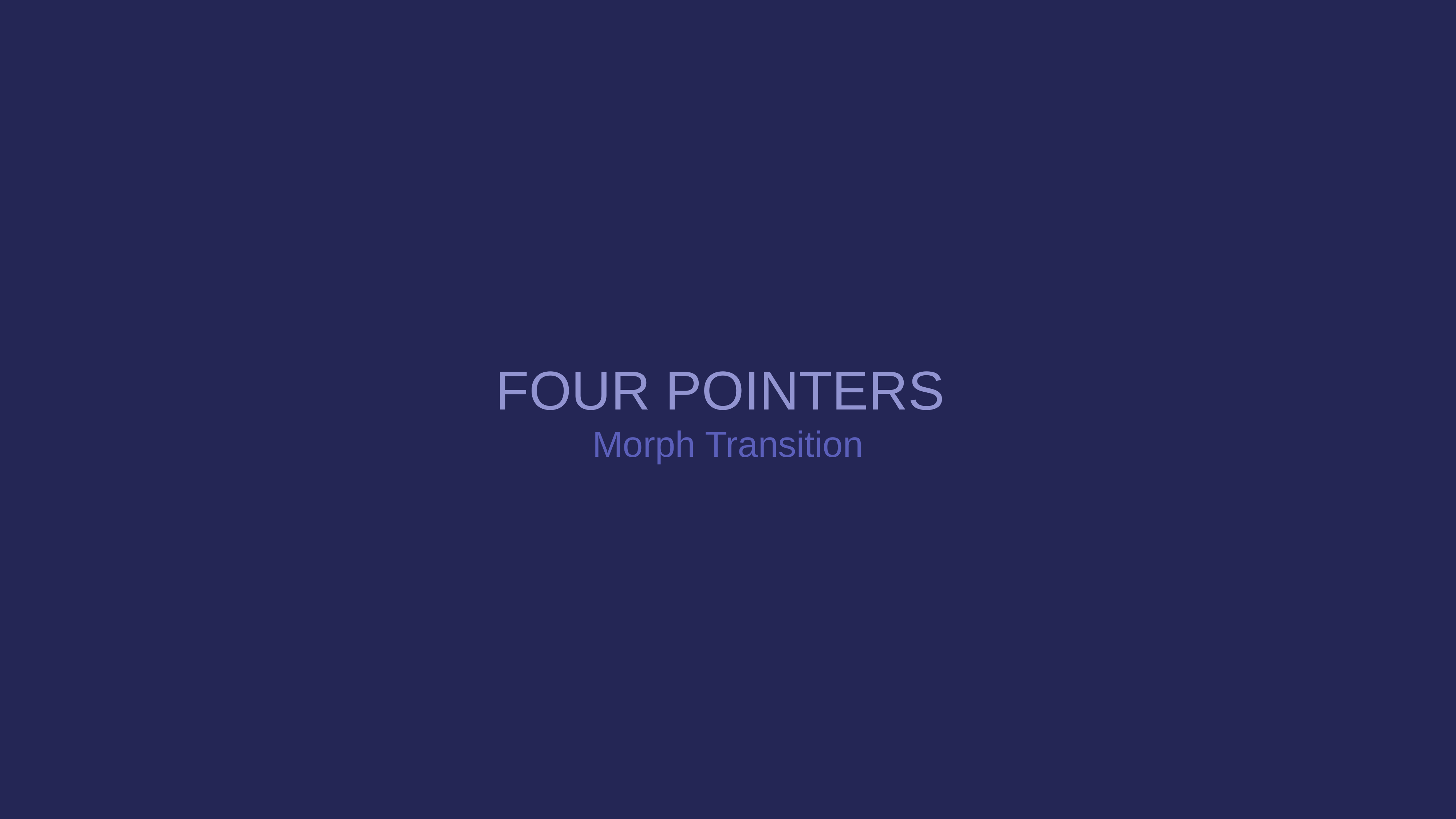

POINTER 02
Lorem ipsum dolor sit amet, consectetuer adipiscing elit.

Nunc viverra imperdiet enim. Fusce est. Vivamus a tellus.

POINTER 03
Lorem ipsum dolor sit amet, consectetuer adipiscing elit.

Nunc viverra imperdiet enim. Fusce est. Vivamus a tellus.

FOUR POINTERS
Morph Transition
POINTER 01
Lorem ipsum dolor sit amet, consectetuer adipiscing elit.

Nunc viverra imperdiet enim. Fusce est. Vivamus a tellus.

POINTER 04
Lorem ipsum dolor sit amet, consectetuer adipiscing elit.

Nunc viverra imperdiet enim. Fusce est. Vivamus a tellus.

01

02

03

04